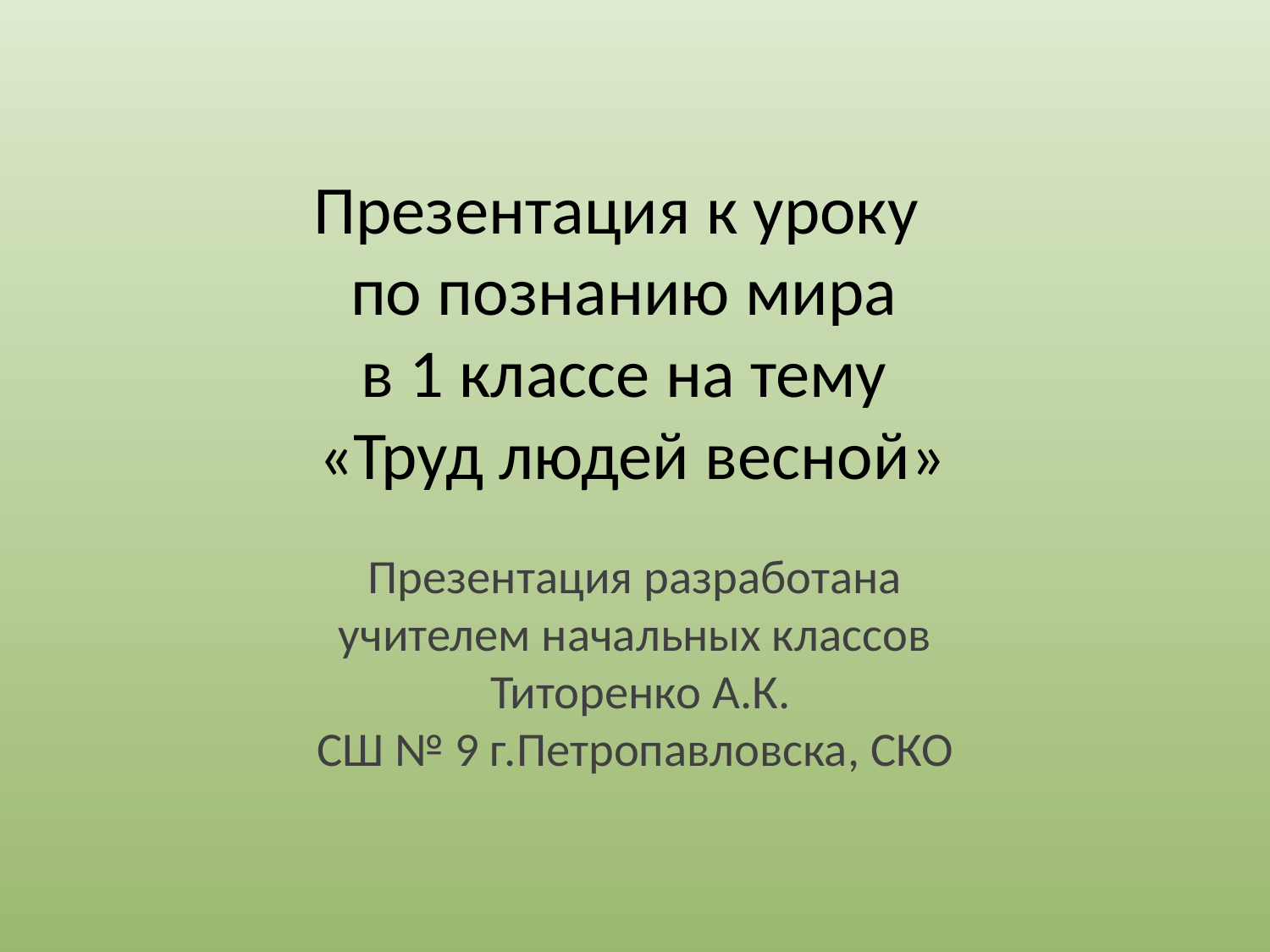

# Презентация к уроку по познанию мира в 1 классе на тему «Труд людей весной»
Презентация разработана
учителем начальных классов
 Титоренко А.К.
СШ № 9 г.Петропавловска, СКО